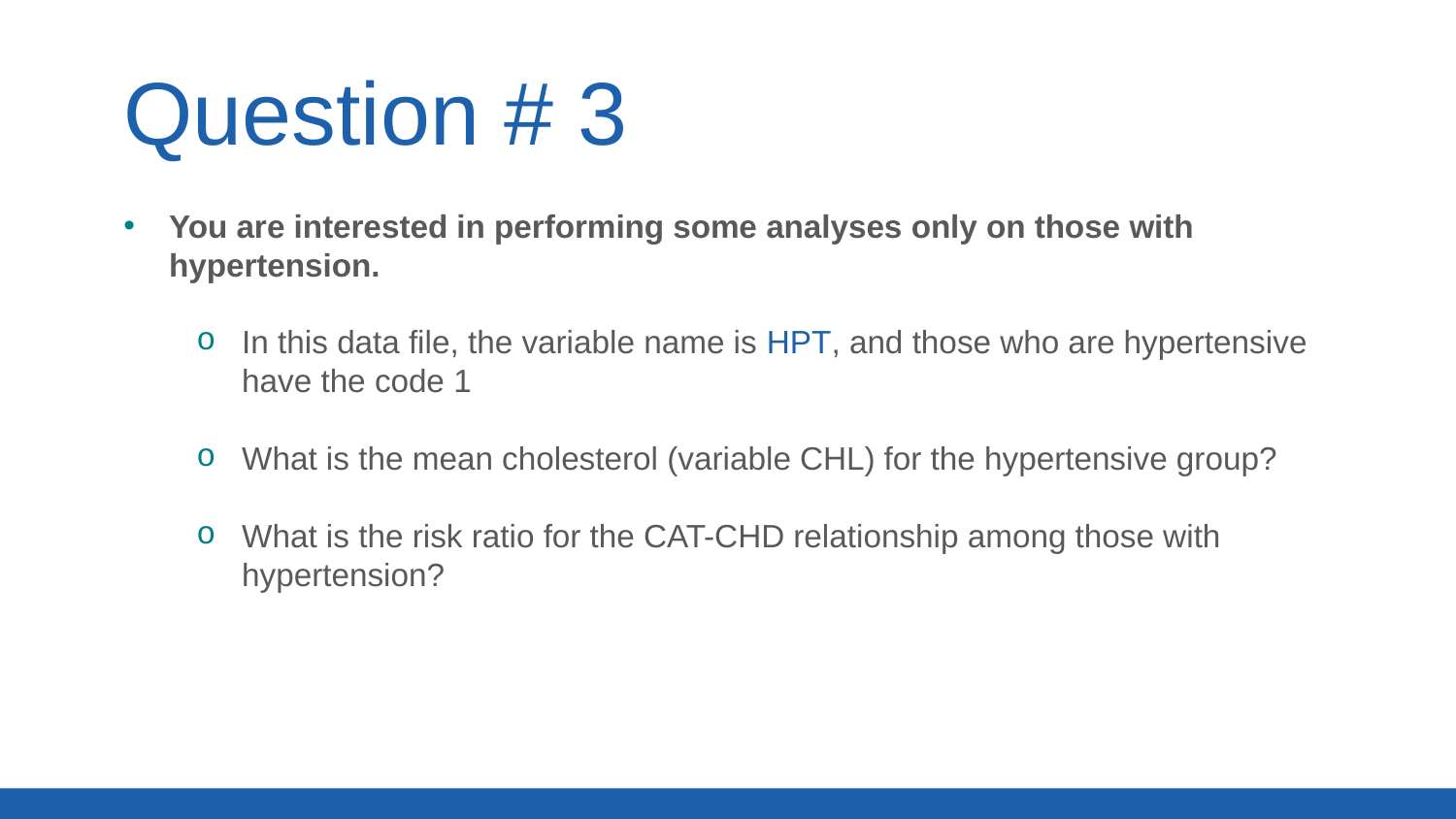

Question # 3
You are interested in performing some analyses only on those with hypertension.

In this data file, the variable name is HPT, and those who are hypertensive have the code 1

What is the mean cholesterol (variable CHL) for the hypertensive group?

What is the risk ratio for the CAT-CHD relationship among those with hypertension?